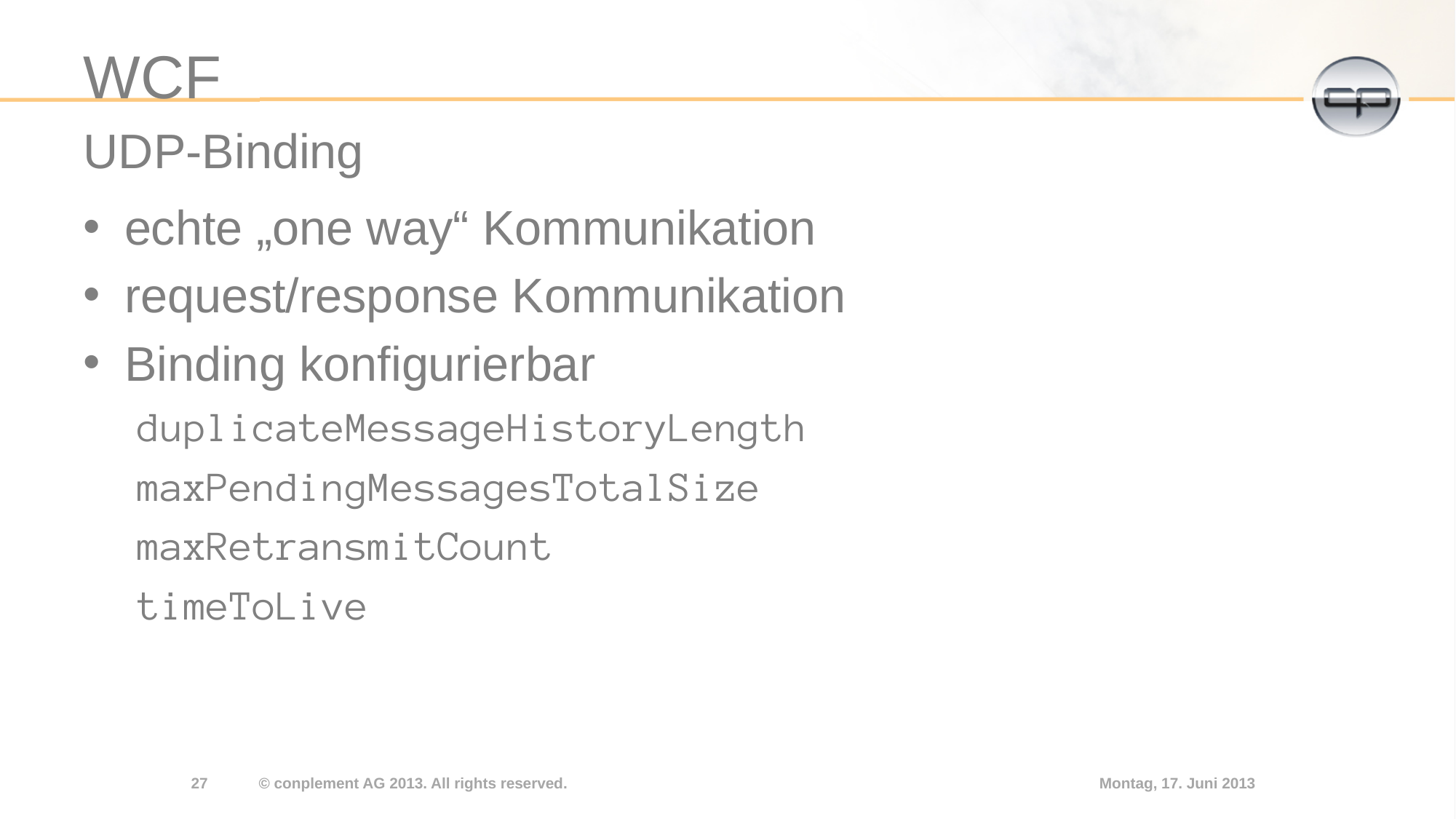

# WCF
UDP-Binding
echte „one way“ Kommunikation
request/response Kommunikation
Binding konfigurierbar
duplicateMessageHistoryLength
maxPendingMessagesTotalSize
maxRetransmitCount
timeToLive